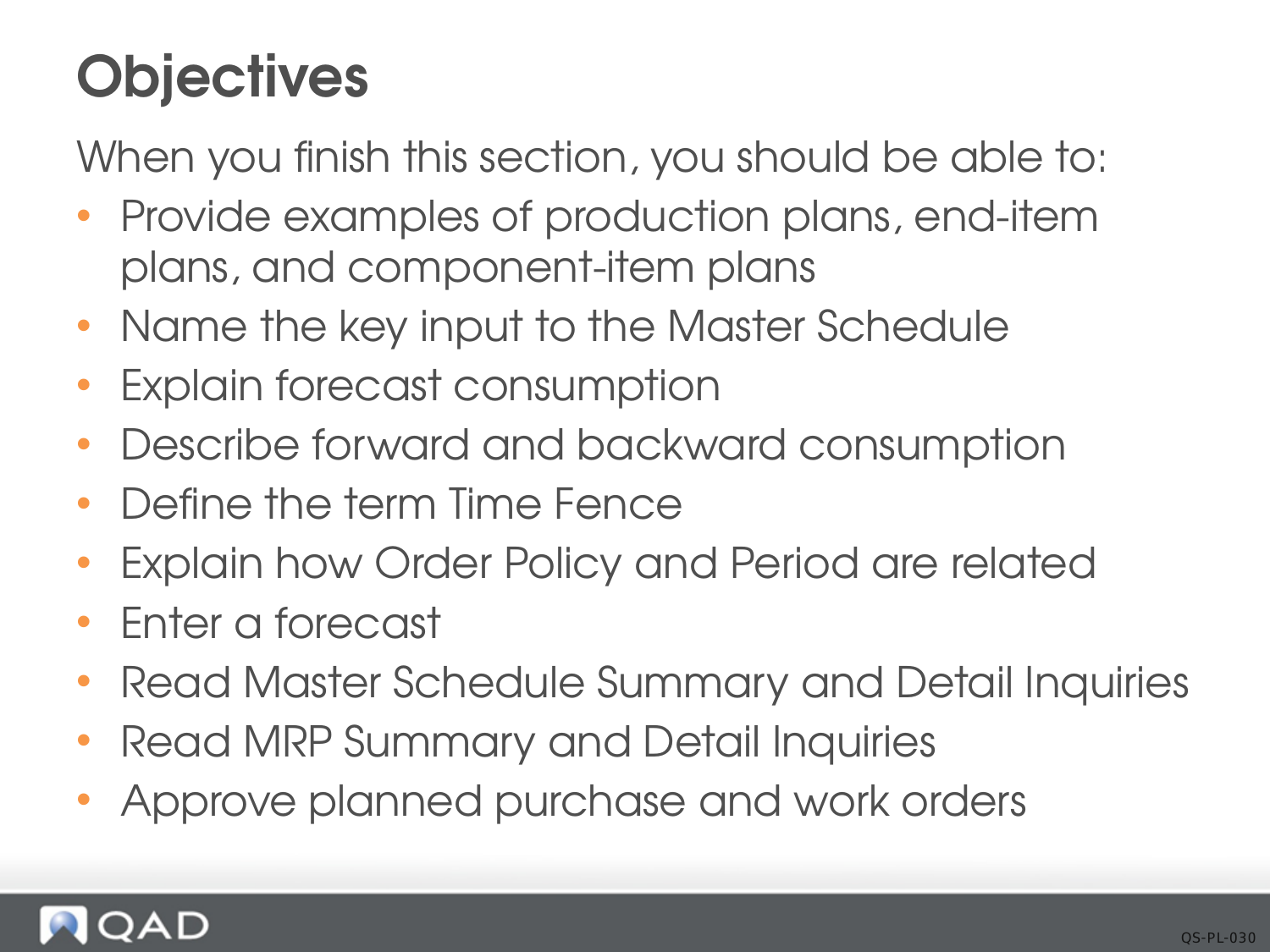

# Objectives
When you finish this section, you should be able to:
Provide examples of production plans, end-item plans, and component-item plans
Name the key input to the Master Schedule
Explain forecast consumption
Describe forward and backward consumption
Define the term Time Fence
Explain how Order Policy and Period are related
Enter a forecast
Read Master Schedule Summary and Detail Inquiries
Read MRP Summary and Detail Inquiries
Approve planned purchase and work orders

QS-PL-030